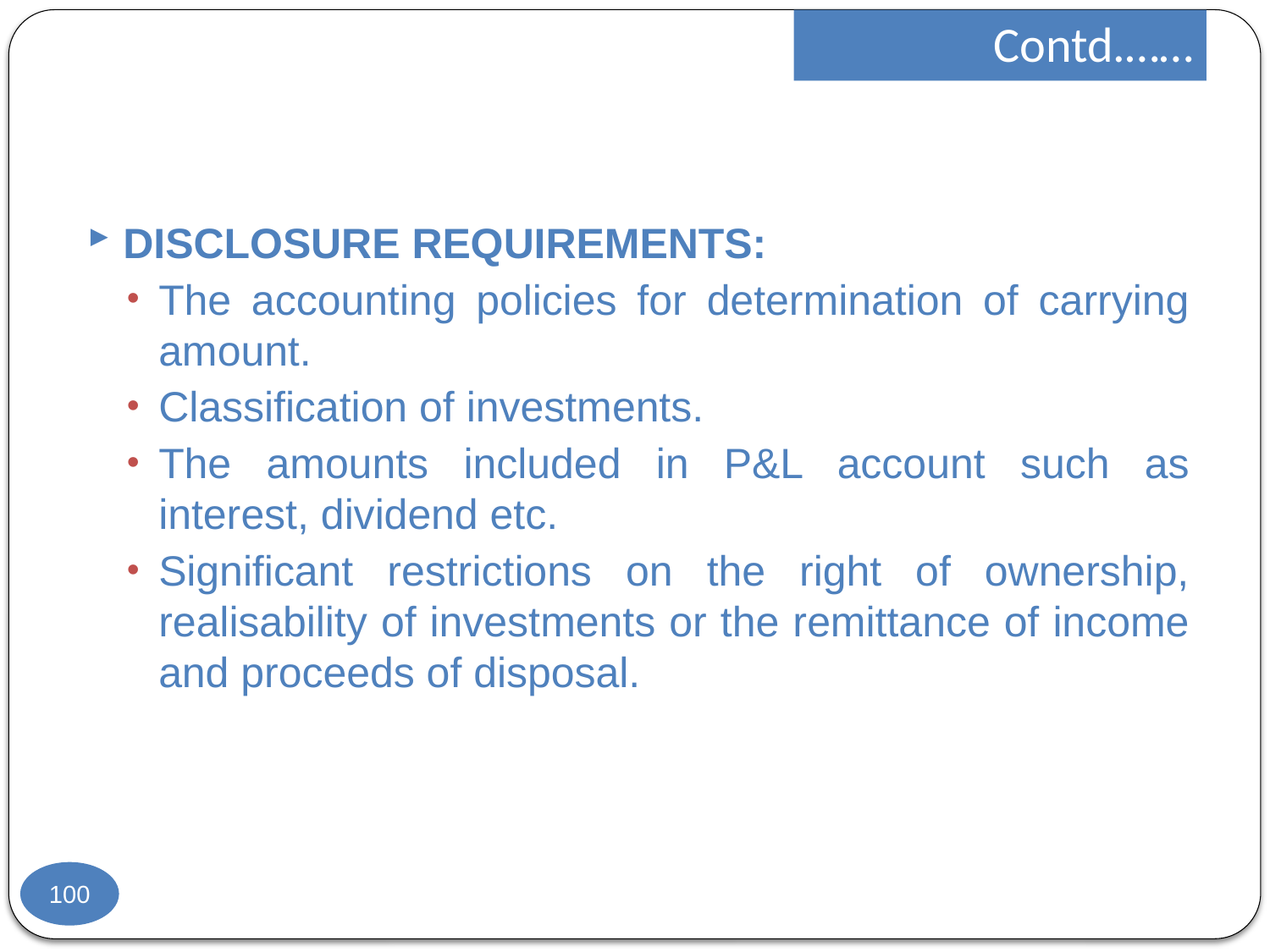

Contd.……

DISCLOSURE REQUIREMENTS:
The accounting policies for determination of carrying amount.
Classification of investments.
The amounts included in P&L account such as interest, dividend etc.
Significant restrictions on the right of ownership, realisability of investments or the remittance of income and proceeds of disposal.

100